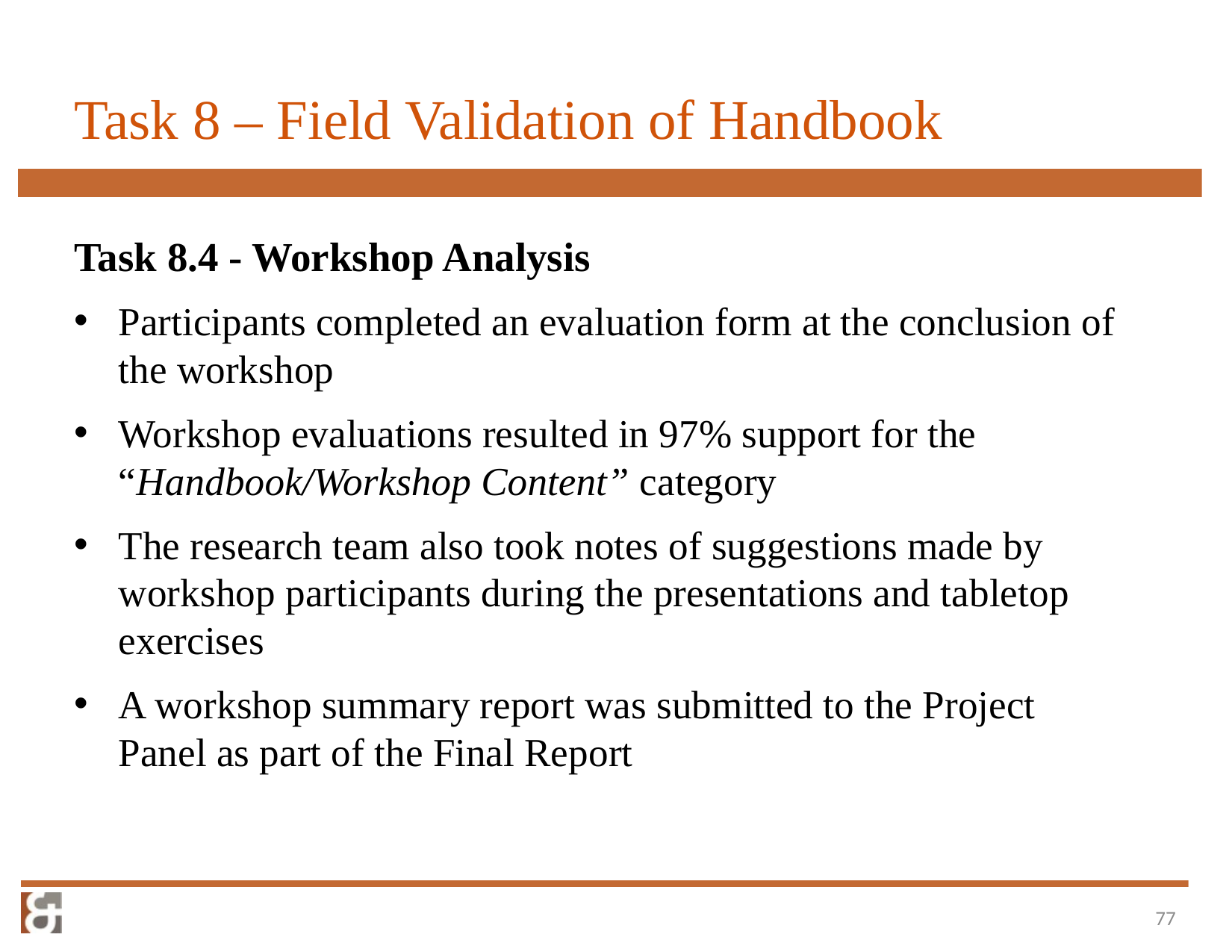

# Task 8 – Field Validation of Handbook
Task 8.4 - Workshop Analysis
Participants completed an evaluation form at the conclusion of the workshop
Workshop evaluations resulted in 97% support for the “Handbook/Workshop Content” category
The research team also took notes of suggestions made by workshop participants during the presentations and tabletop exercises
A workshop summary report was submitted to the Project Panel as part of the Final Report